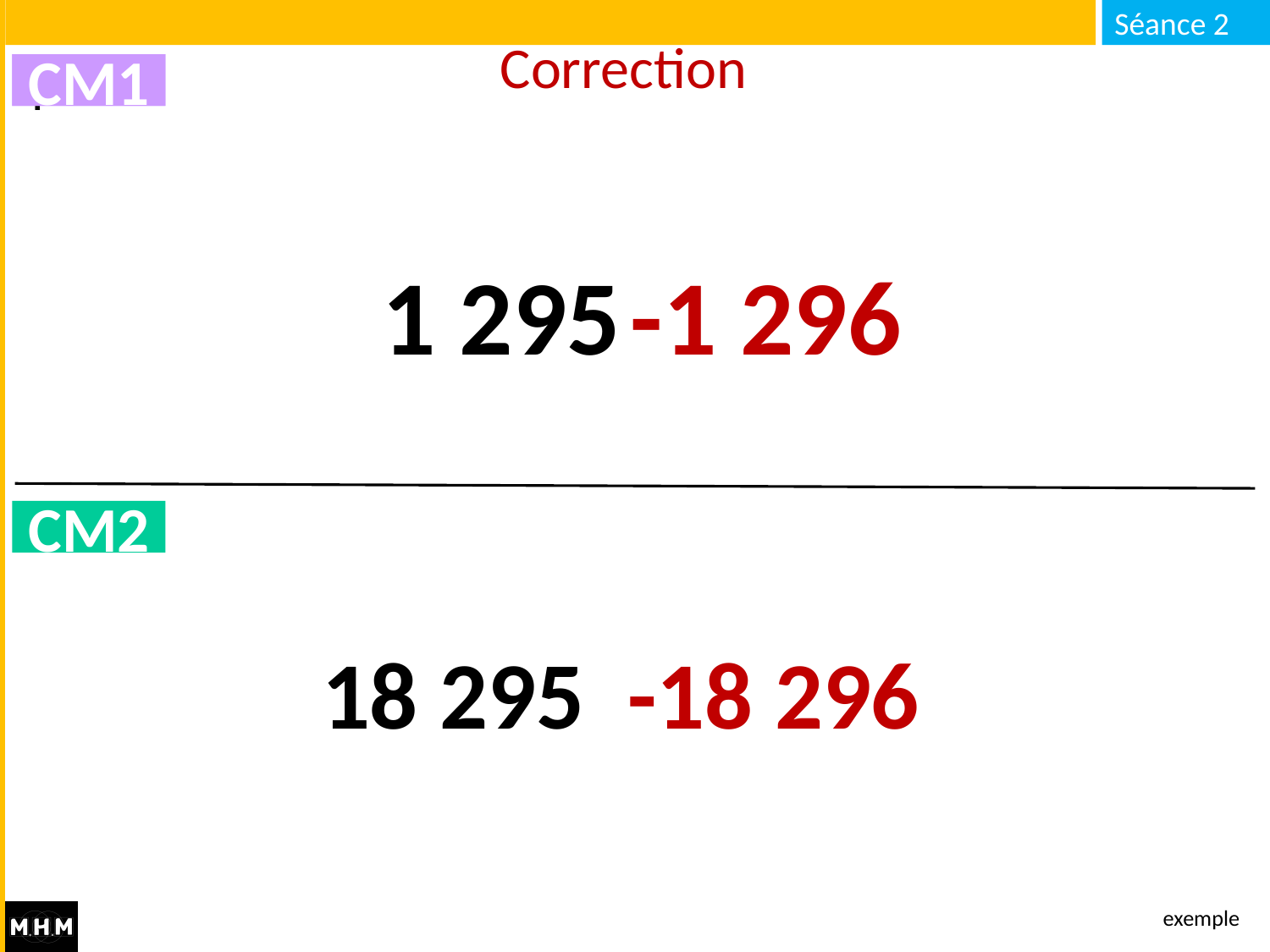

# Correction
CM1
CM1
1 295
-1 296
CM2
-18 296
18 295
exemple